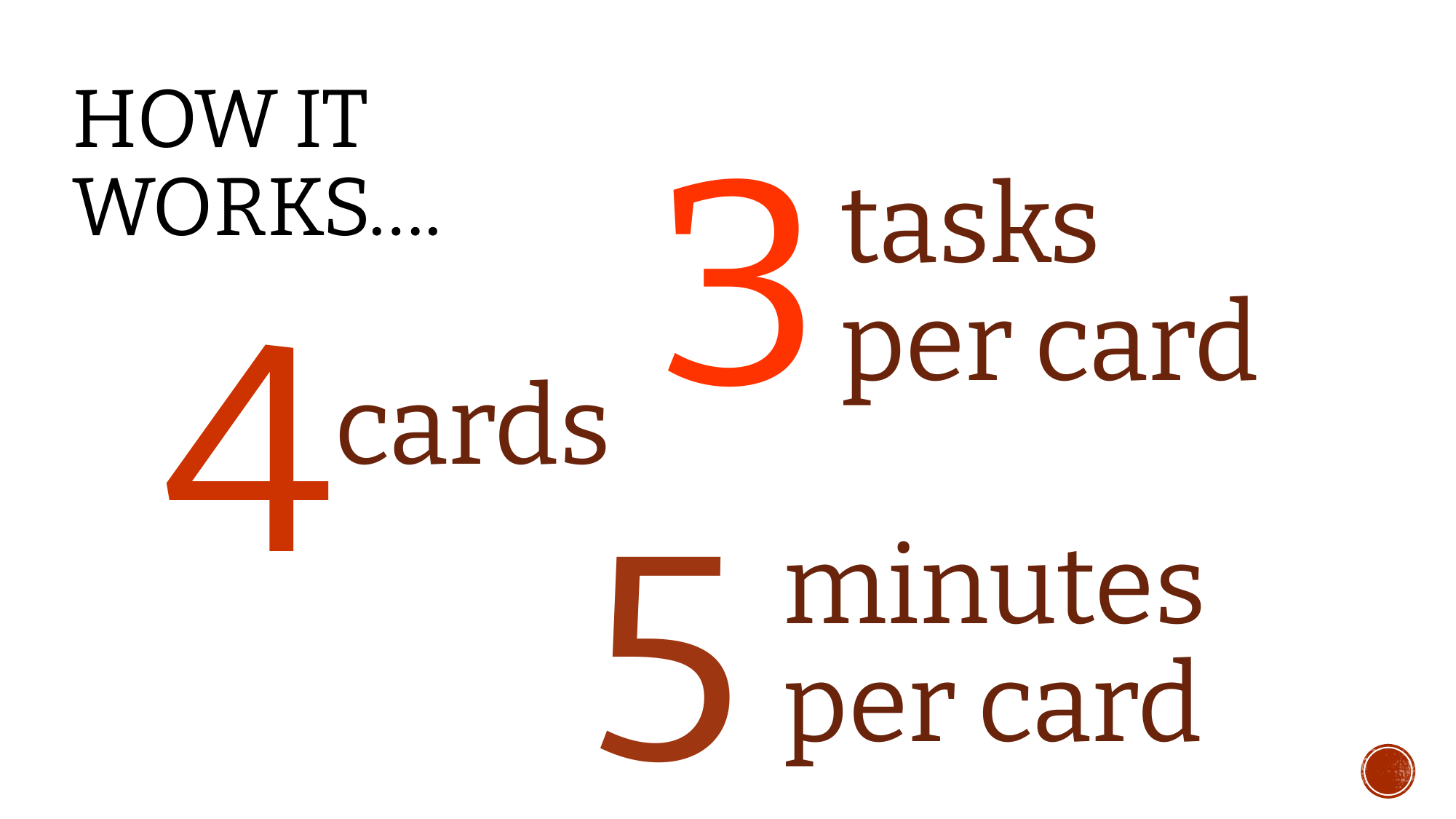

# How it works….
3
tasks
per card
4
cards
5
minutes per card